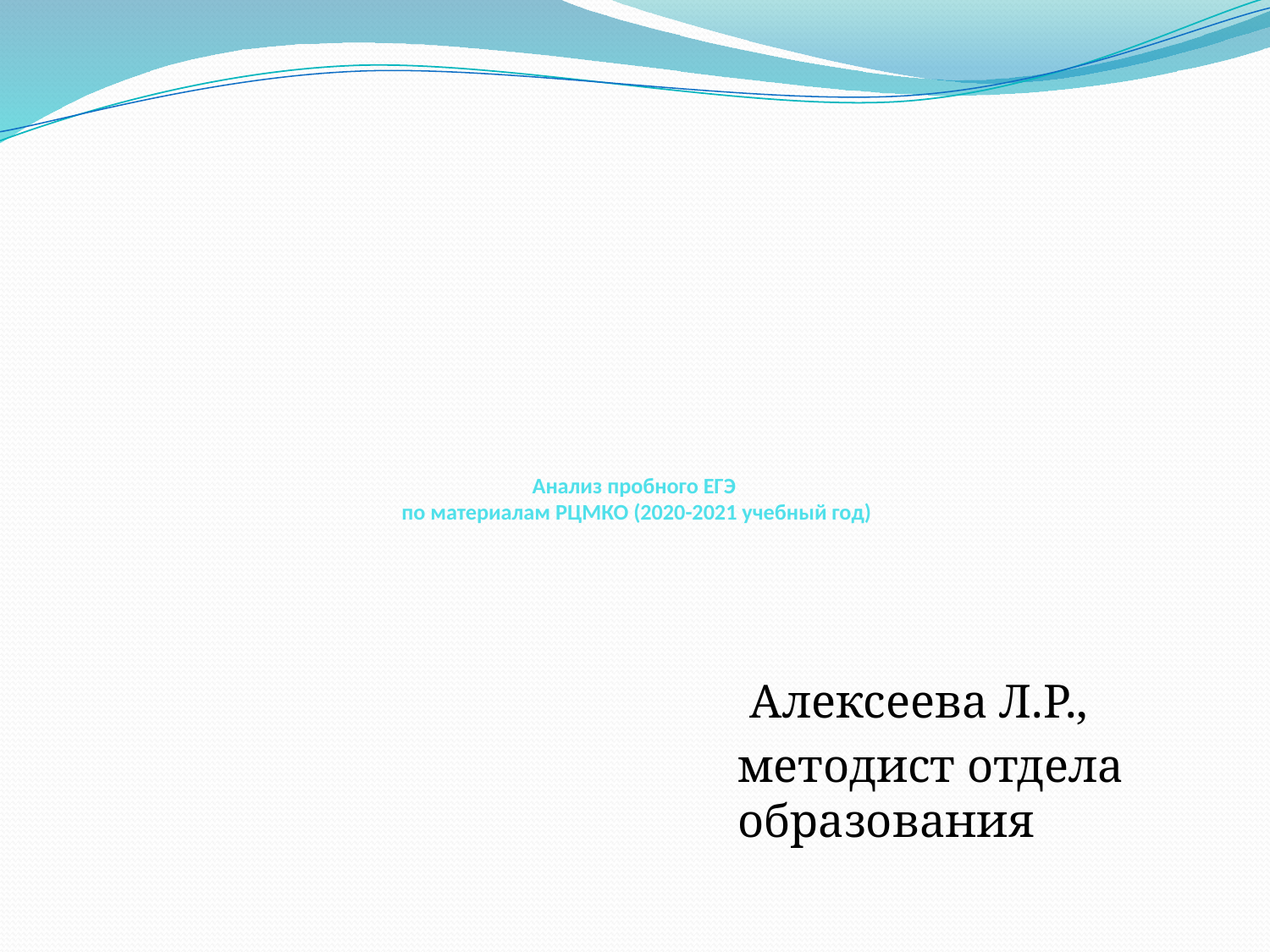

# Анализ пробного ЕГЭ по материалам РЦМКО (2020-2021 учебный год)
 Алексеева Л.Р.,
методист отдела   образования